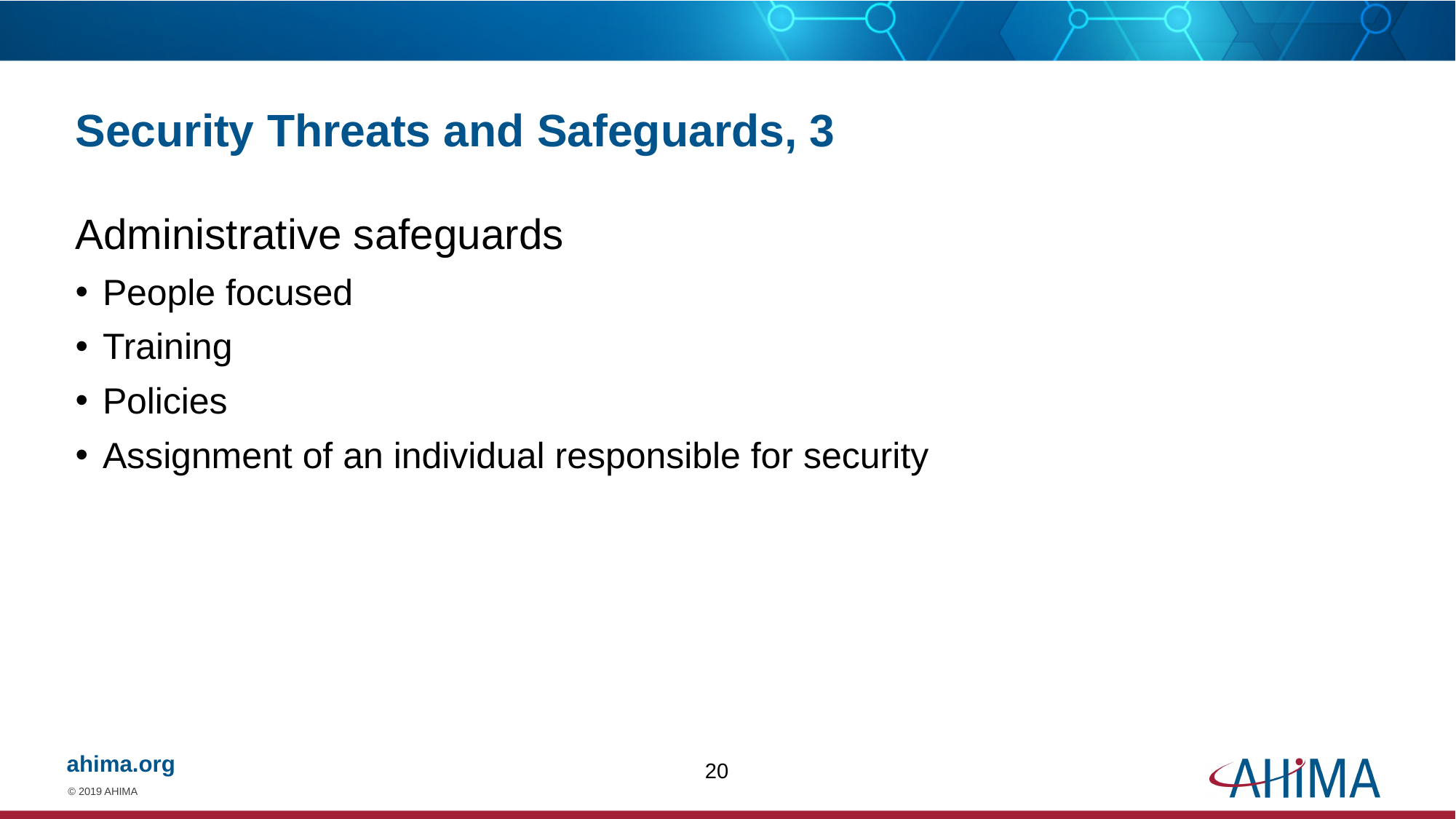

# Security Threats and Safeguards, 3
Administrative safeguards
People focused
Training
Policies
Assignment of an individual responsible for security